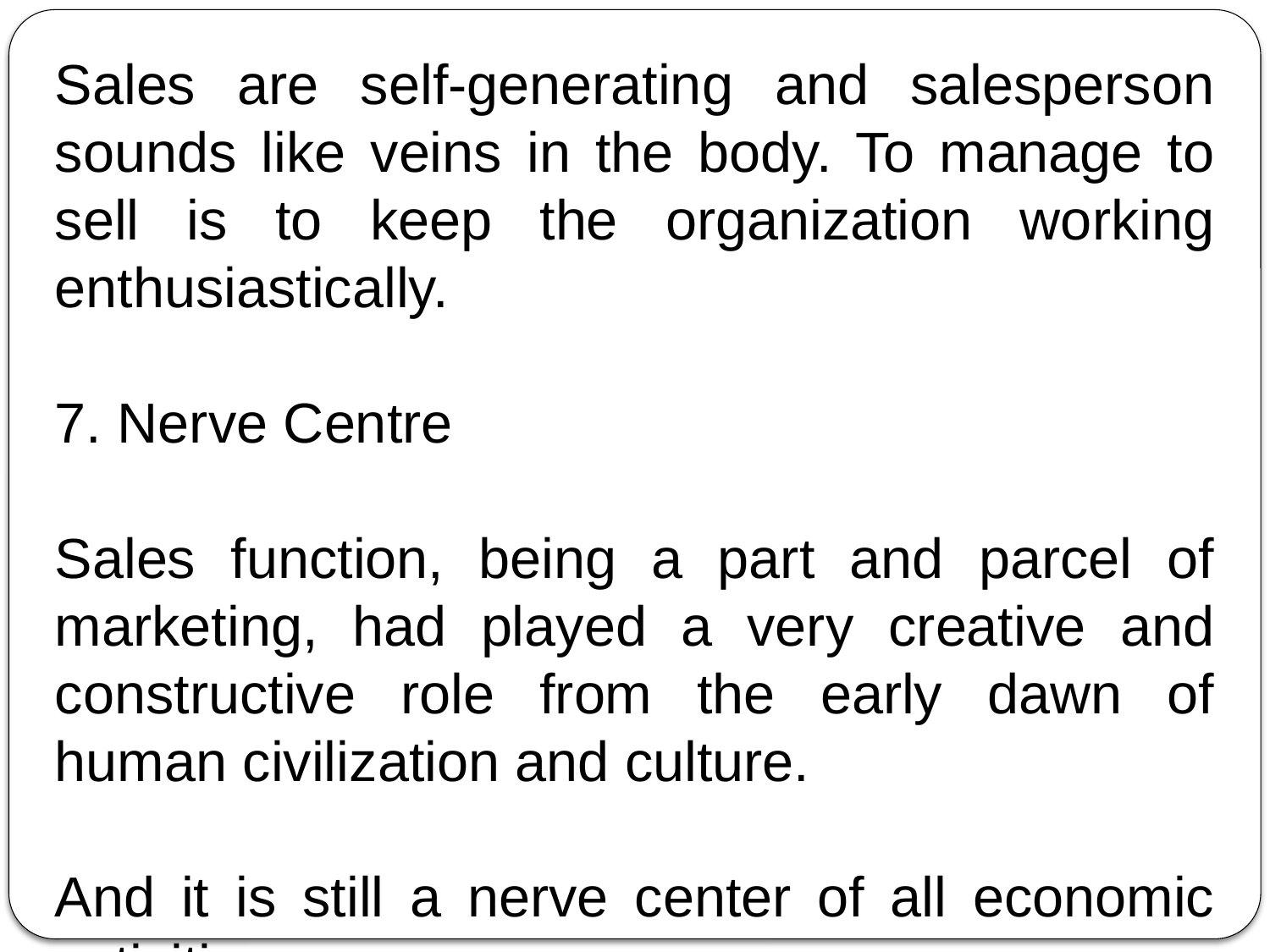

Sales are self-generating and salesperson sounds like veins in the body. To manage to sell is to keep the organization working enthusiastically.

7. Nerve Centre

Sales function, being a part and parcel of marketing, had played a very creative and constructive role from the early dawn of human civilization and culture.

And it is still a nerve center of all economic activities.

8. Faster Economic Development